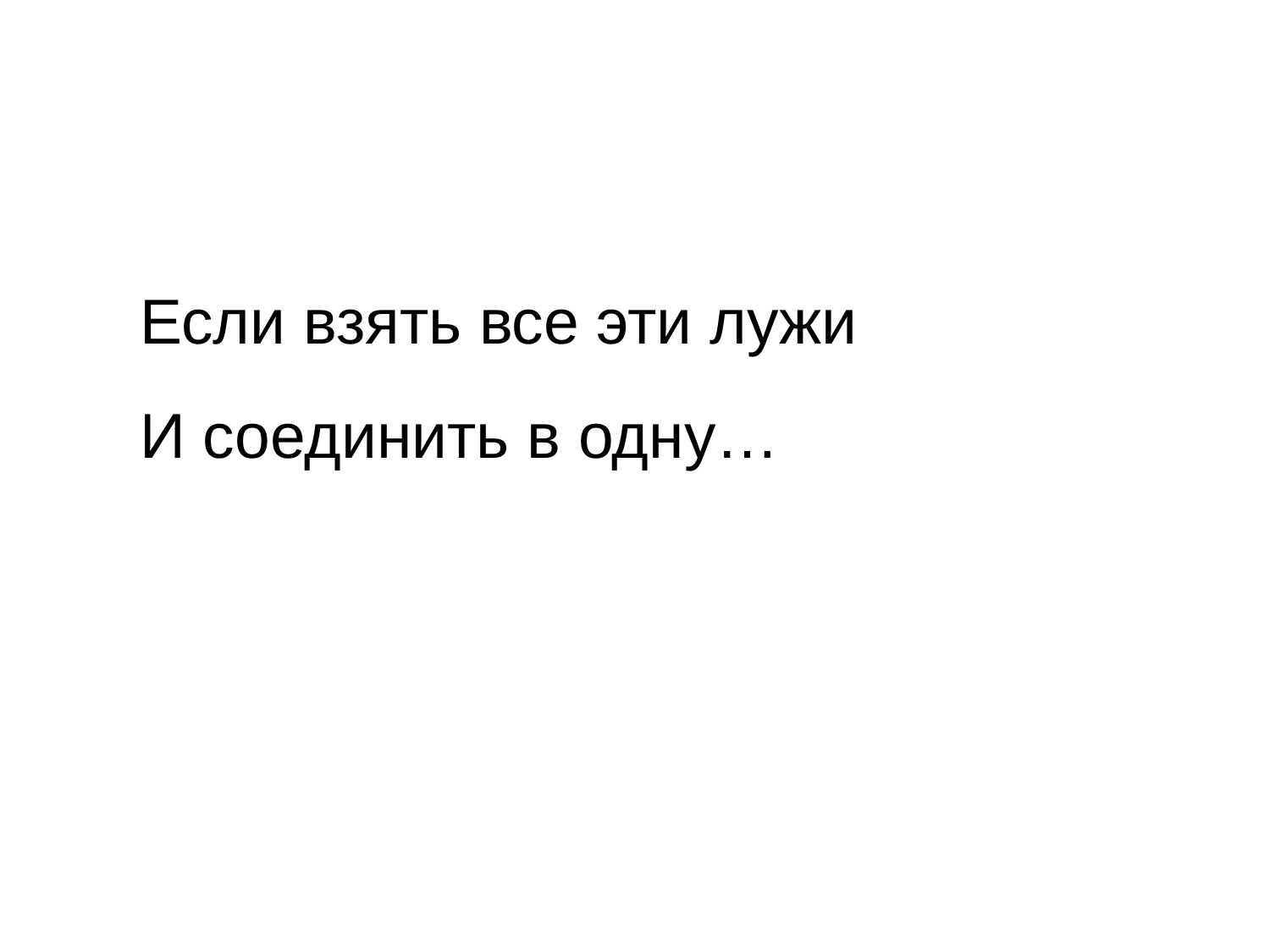

Если взять все эти лужи
И соединить в одну…